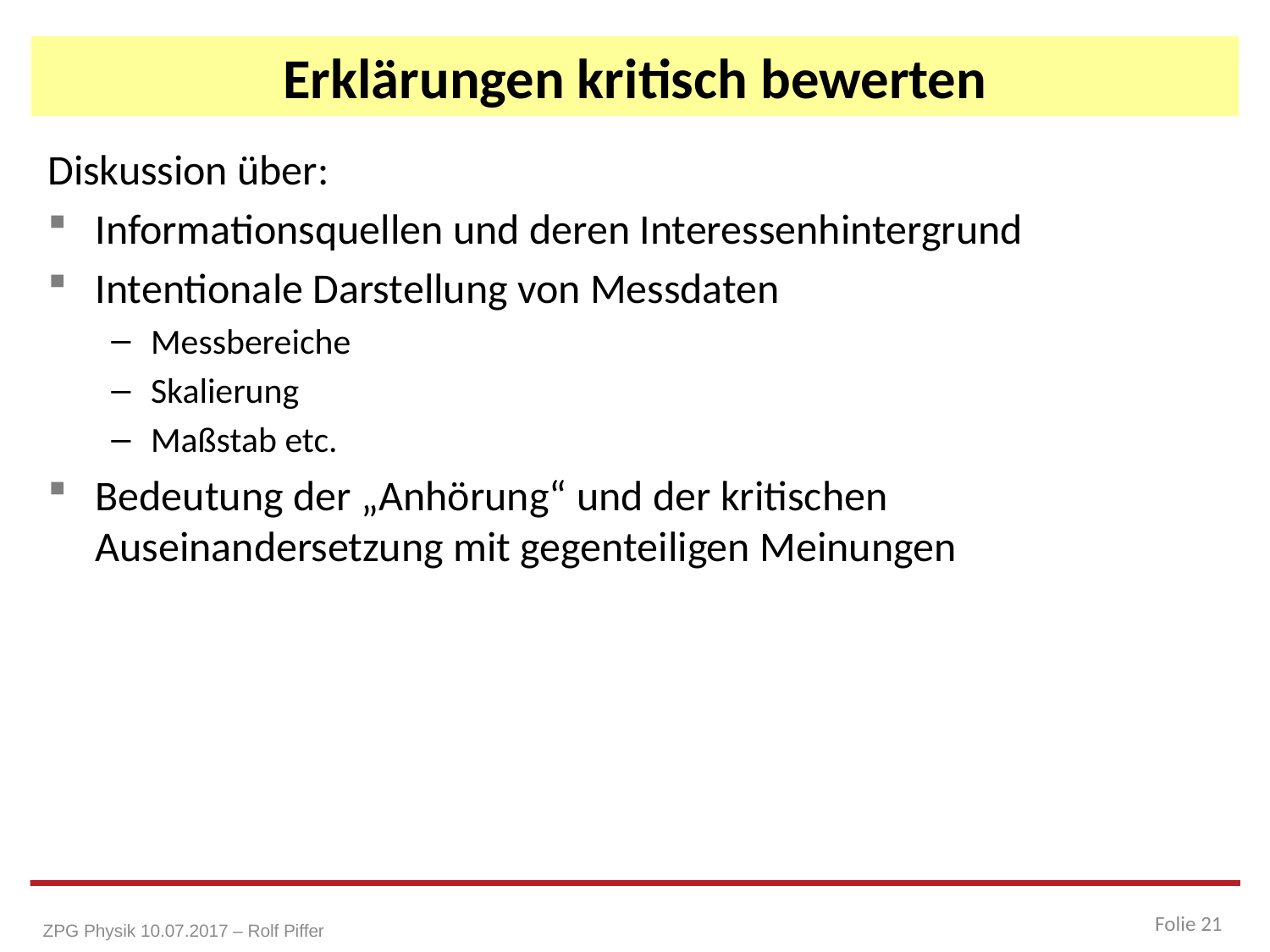

# Erklärungen kritisch bewerten
Diskussion über:
Informationsquellen und deren Interessenhintergrund
Intentionale Darstellung von Messdaten
Messbereiche
Skalierung
Maßstab etc.
Bedeutung der „Anhörung“ und der kritischen Auseinandersetzung mit gegenteiligen Meinungen

Folie 21
ZPG Physik 10.07.2017 – Rolf Piffer